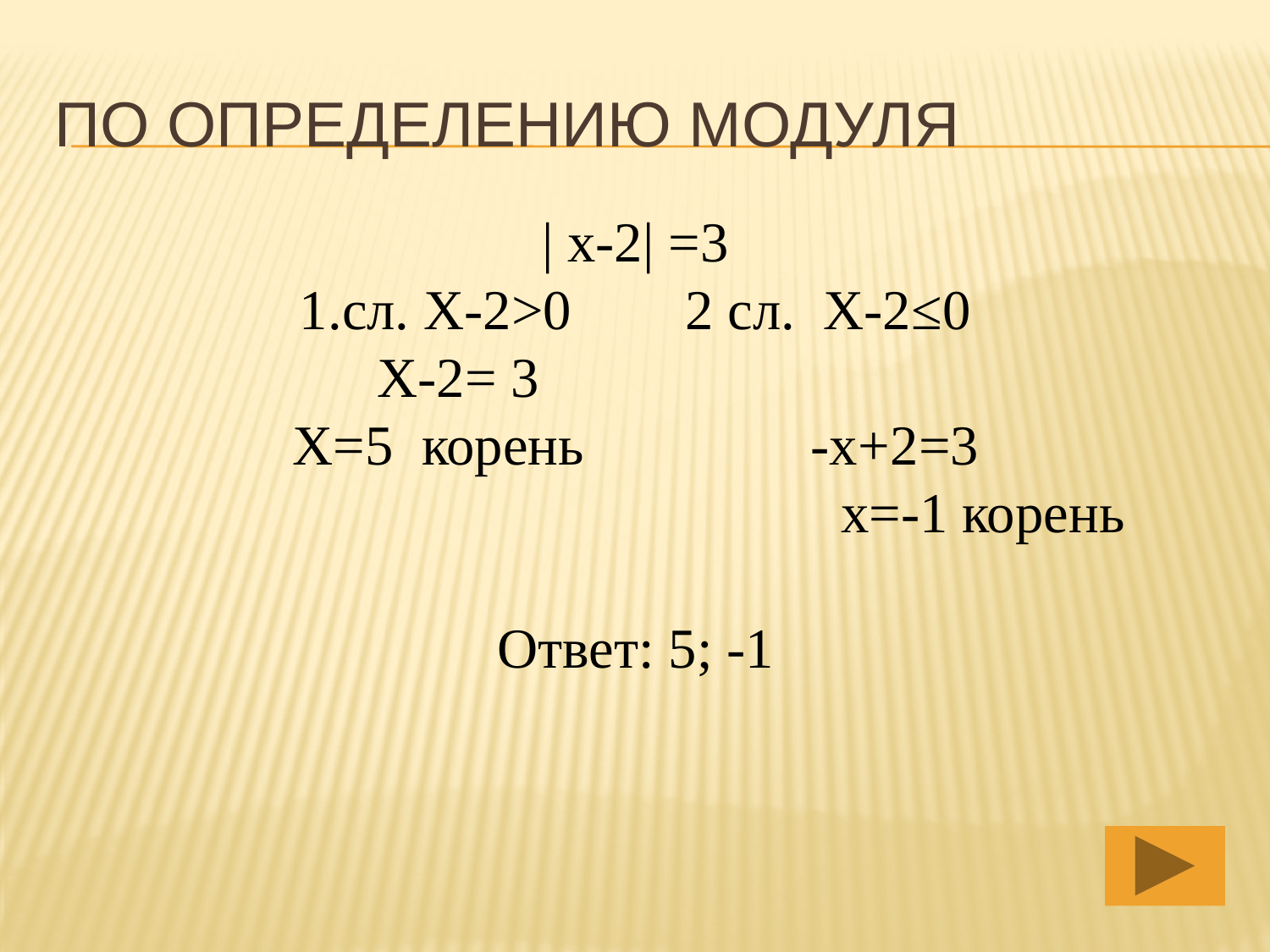

# По определению модуля
| x-2| =3
1.сл. Х-2>0        2 сл.  Х-2≤0
X-2= 3
X=5  корень                -х+2=3
                                                 x=-1 корень

Ответ: 5; -1